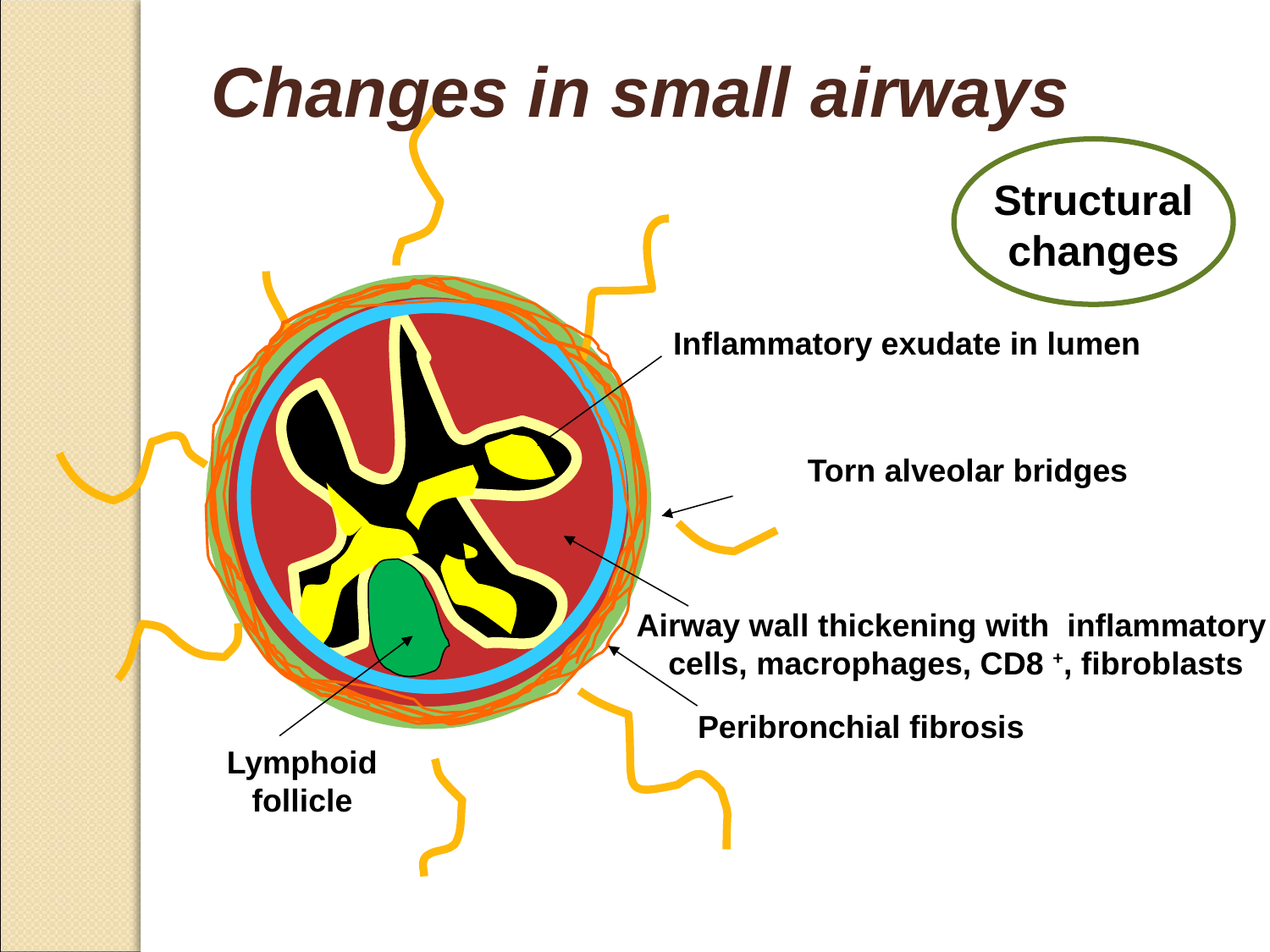

Changes in small airways

Structural
changes

Inflammatory exudate in lumen

Torn alveolar bridges

Airway wall thickening with  inflammatory
cells, macrophages, CD8 +, fibroblasts

Peribronchial fibrosis
Lymphoid follicle